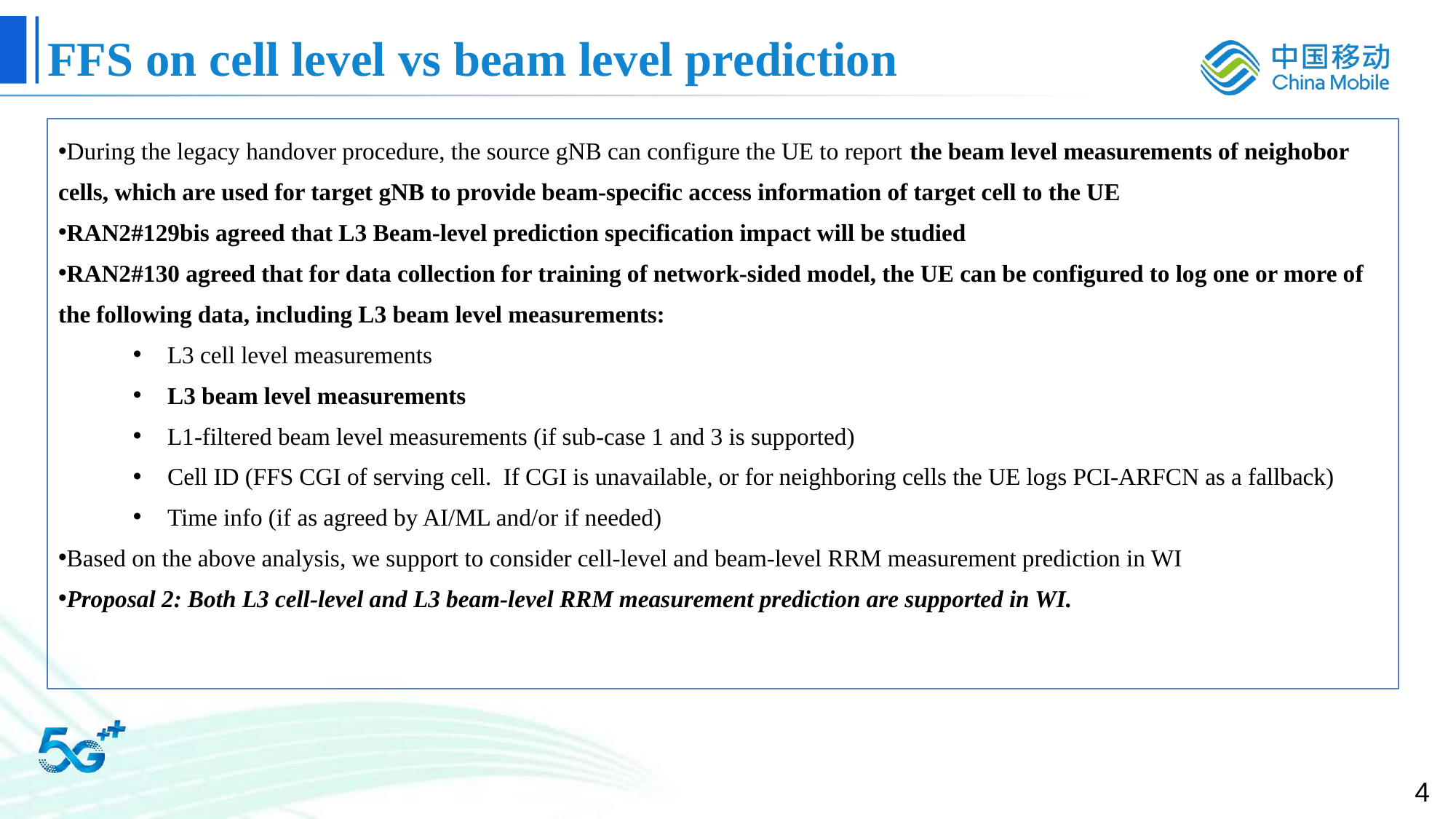

# FFS on cell level vs beam level prediction
During the legacy handover procedure, the source gNB can configure the UE to report the beam level measurements of neighobor cells, which are used for target gNB to provide beam-specific access information of target cell to the UE
RAN2#129bis agreed that L3 Beam-level prediction specification impact will be studied
RAN2#130 agreed that for data collection for training of network-sided model, the UE can be configured to log one or more of the following data, including L3 beam level measurements:
L3 cell level measurements
L3 beam level measurements
L1-filtered beam level measurements (if sub-case 1 and 3 is supported)
Cell ID (FFS CGI of serving cell.  If CGI is unavailable, or for neighboring cells the UE logs PCI-ARFCN as a fallback)
Time info (if as agreed by AI/ML and/or if needed)
Based on the above analysis, we support to consider cell-level and beam-level RRM measurement prediction in WI
Proposal 2: Both L3 cell-level and L3 beam-level RRM measurement prediction are supported in WI.